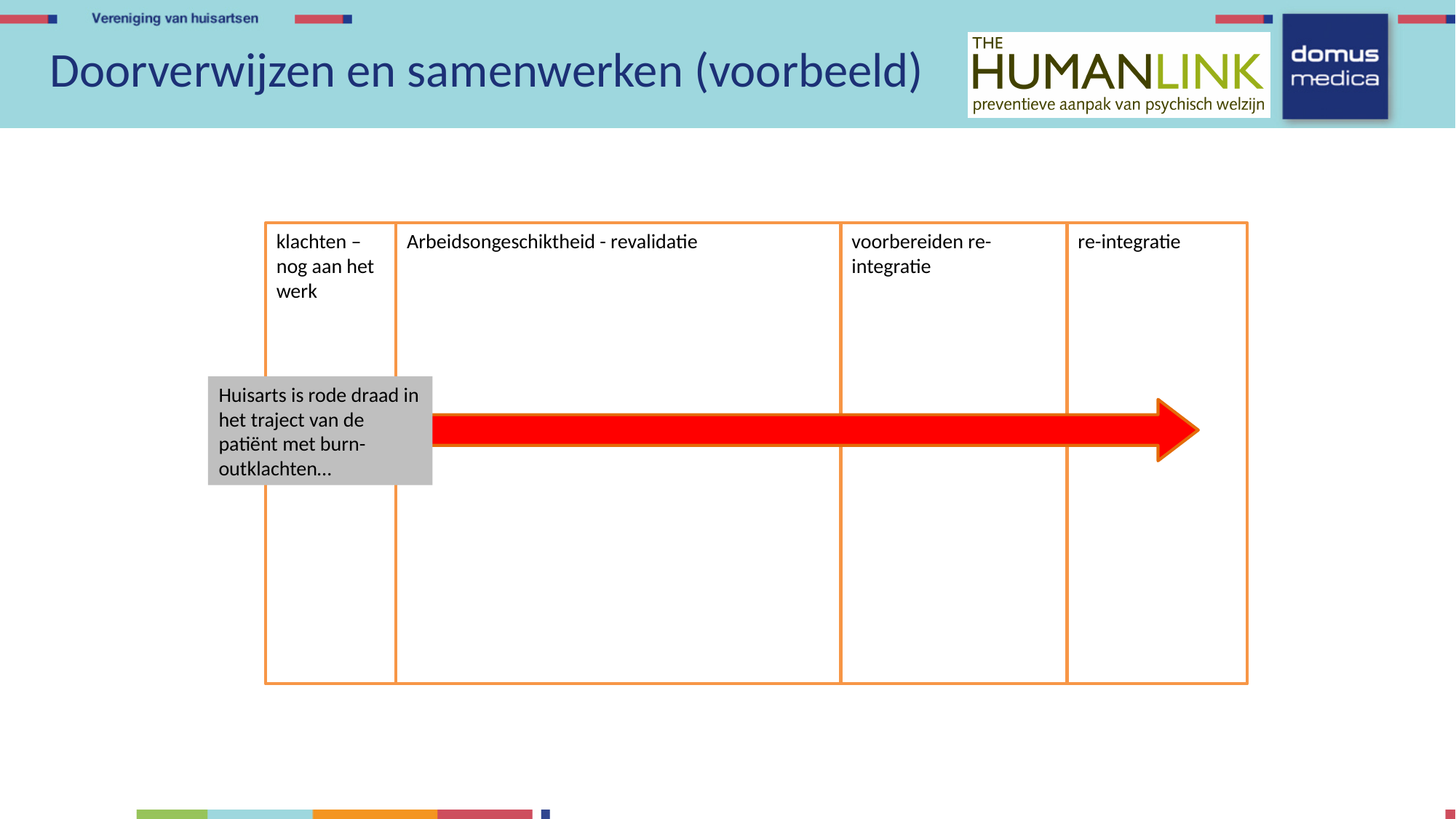

# Doorverwijzen en samenwerken (voorbeeld)
Arbeidsongeschiktheid - revalidatie
voorbereiden re-integratie
re-integratie
klachten – nog aan het werk
Huisarts is rode draad in het traject van de patiënt met burn-outklachten…
huisarts